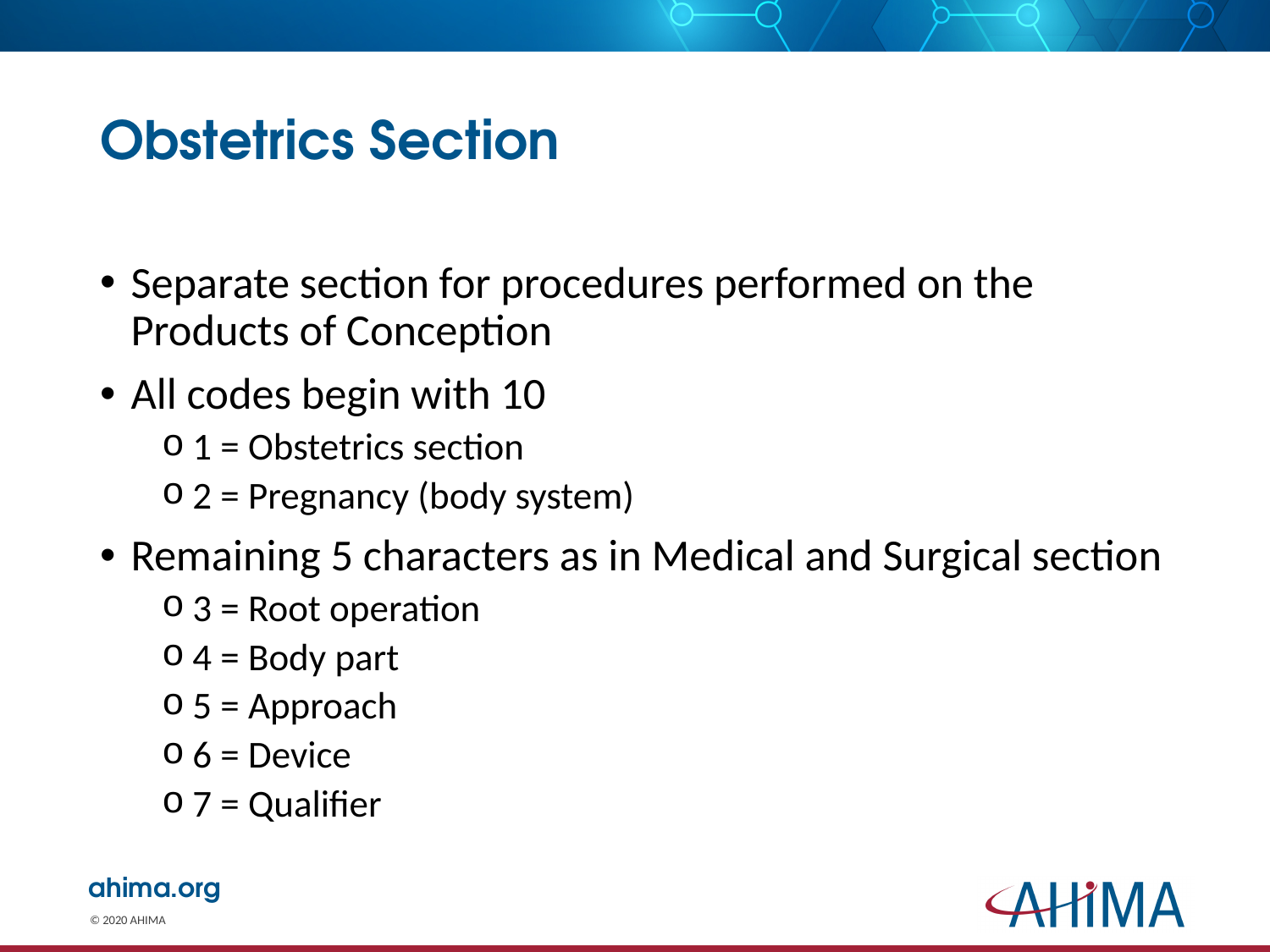

# Obstetrics Section
Separate section for procedures performed on the Products of Conception
All codes begin with 10
1 = Obstetrics section
2 = Pregnancy (body system)
Remaining 5 characters as in Medical and Surgical section
3 = Root operation
4 = Body part
5 = Approach
6 = Device
7 = Qualifier